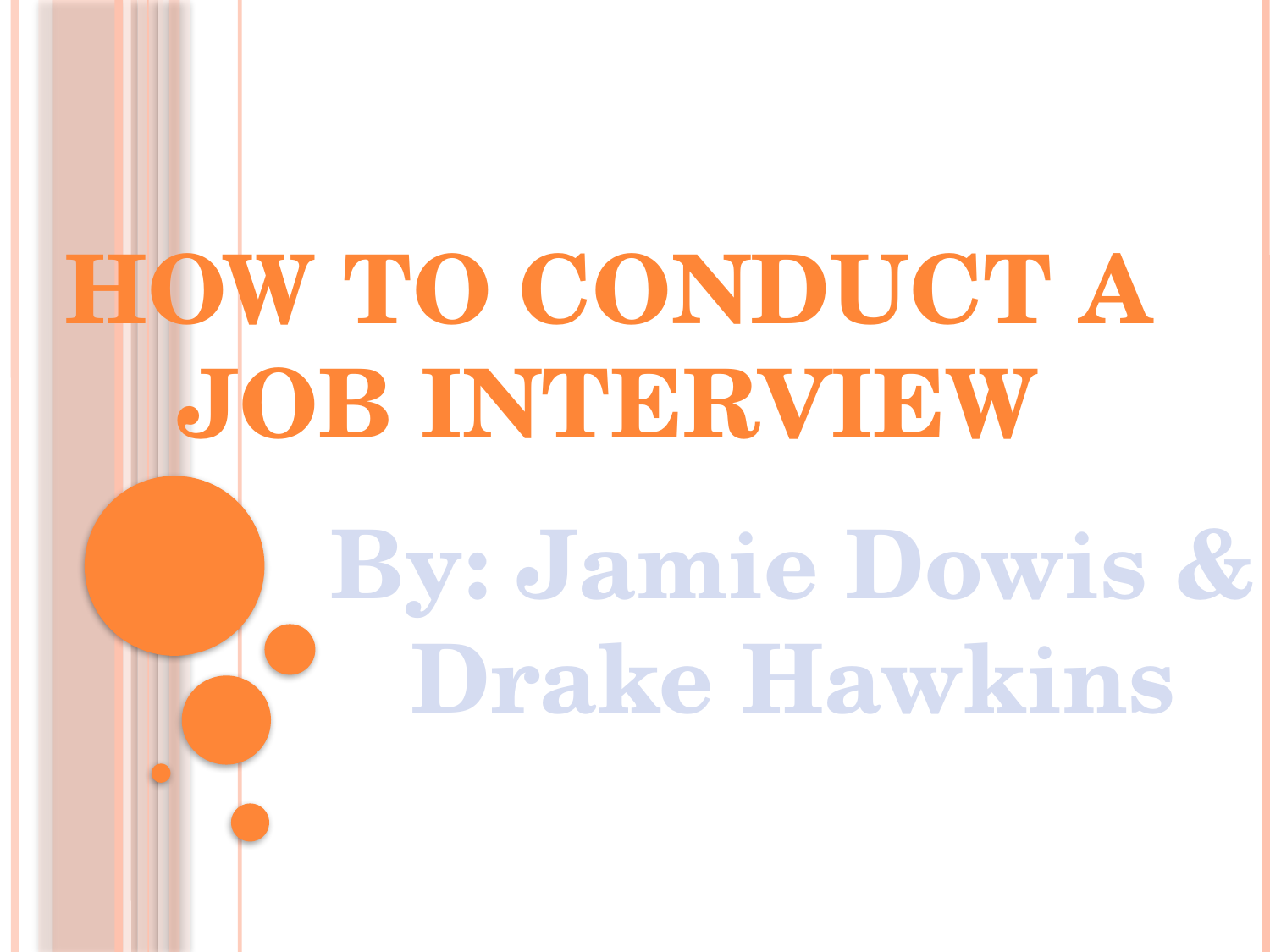

How to Conduct a job interview
By: Jamie Dowis & Drake Hawkins